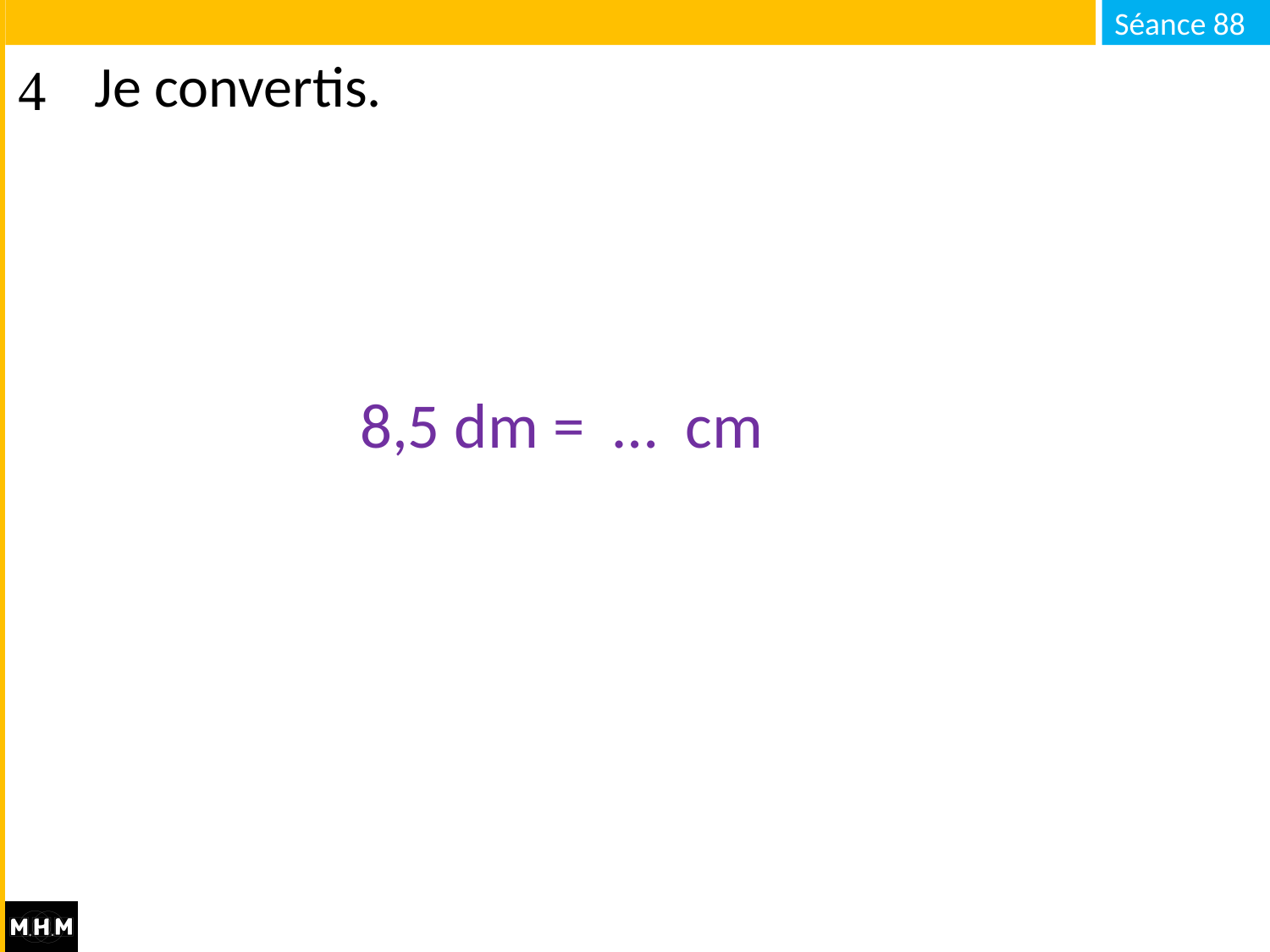

# Je convertis.
8,5 dm =  …  cm